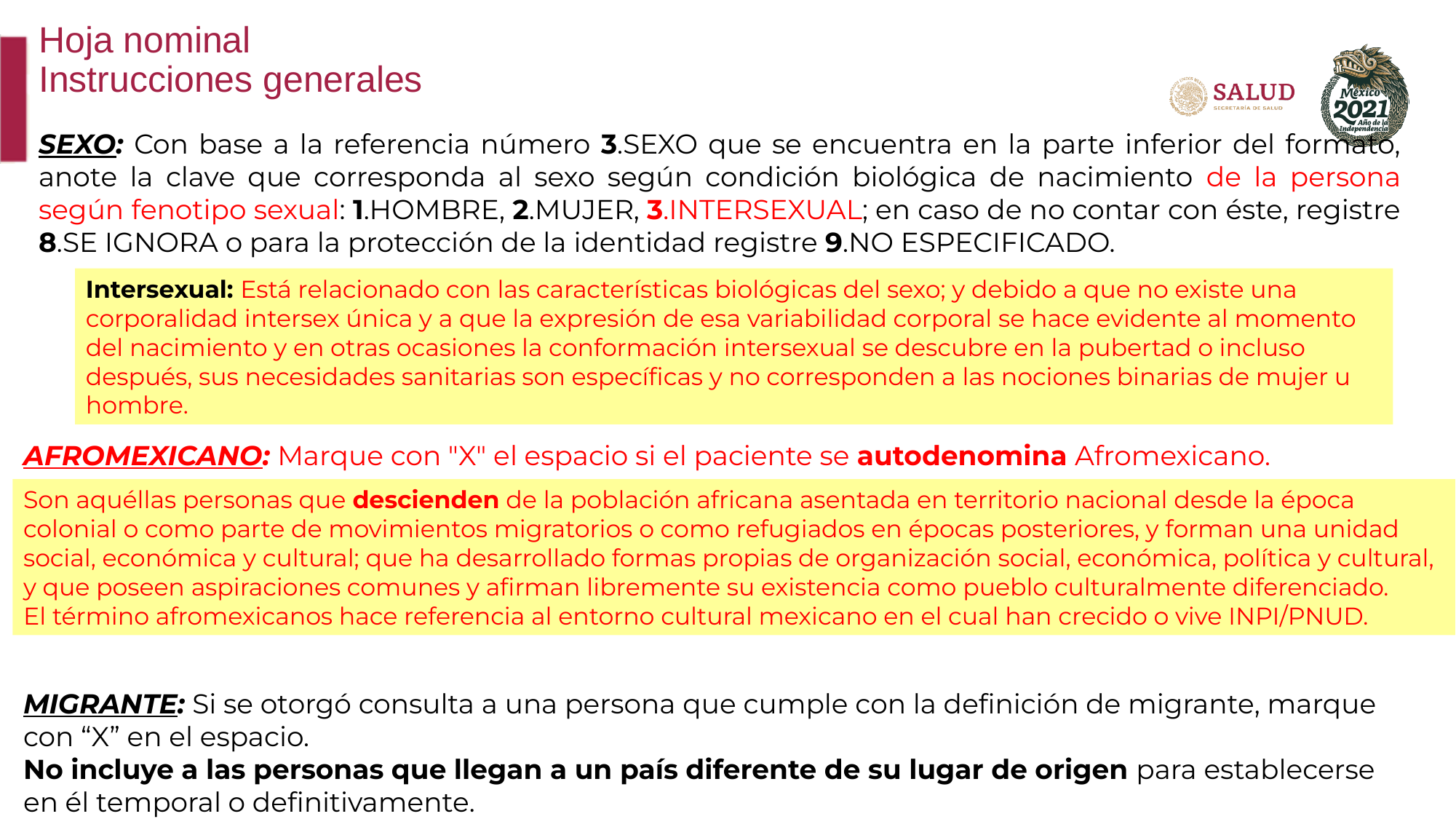

Hoja nominal
Instrucciones generales
SEXO: Con base a la referencia número 3.SEXO que se encuentra en la parte inferior del formato, anote la clave que corresponda al sexo según condición biológica de nacimiento de la persona según fenotipo sexual: 1.HOMBRE, 2.MUJER, 3.INTERSEXUAL; en caso de no contar con éste, registre 8.SE IGNORA o para la protección de la identidad registre 9.NO ESPECIFICADO.
Intersexual: Está relacionado con las características biológicas del sexo; y debido a que no existe una corporalidad intersex única y a que la expresión de esa variabilidad corporal se hace evidente al momento del nacimiento y en otras ocasiones la conformación intersexual se descubre en la pubertad o incluso después, sus necesidades sanitarias son específicas y no corresponden a las nociones binarias de mujer u hombre.
AFROMEXICANO: Marque con "X" el espacio si el paciente se autodenomina Afromexicano.
Son aquéllas personas que descienden de la población africana asentada en territorio nacional desde la época colonial o como parte de movimientos migratorios o como refugiados en épocas posteriores, y forman una unidad social, económica y cultural; que ha desarrollado formas propias de organización social, económica, política y cultural, y que poseen aspiraciones comunes y afirman libremente su existencia como pueblo culturalmente diferenciado.
El término afromexicanos hace referencia al entorno cultural mexicano en el cual han crecido o vive INPI/PNUD.
MIGRANTE: Si se otorgó consulta a una persona que cumple con la definición de migrante, marque con “X” en el espacio.
No incluye a las personas que llegan a un país diferente de su lugar de origen para establecerse en él temporal o definitivamente.